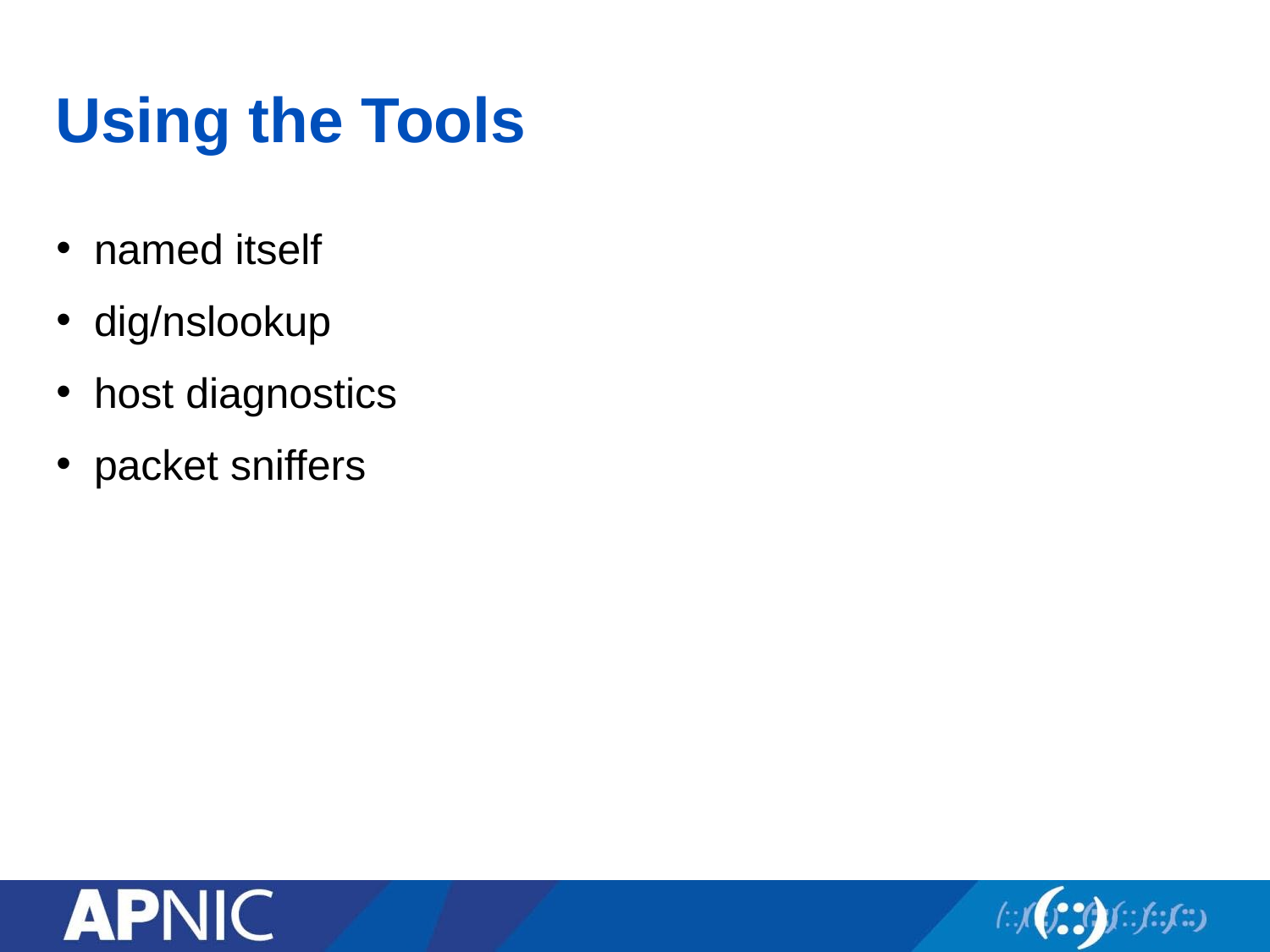

# Using the Tools
named itself
dig/nslookup
host diagnostics
packet sniffers